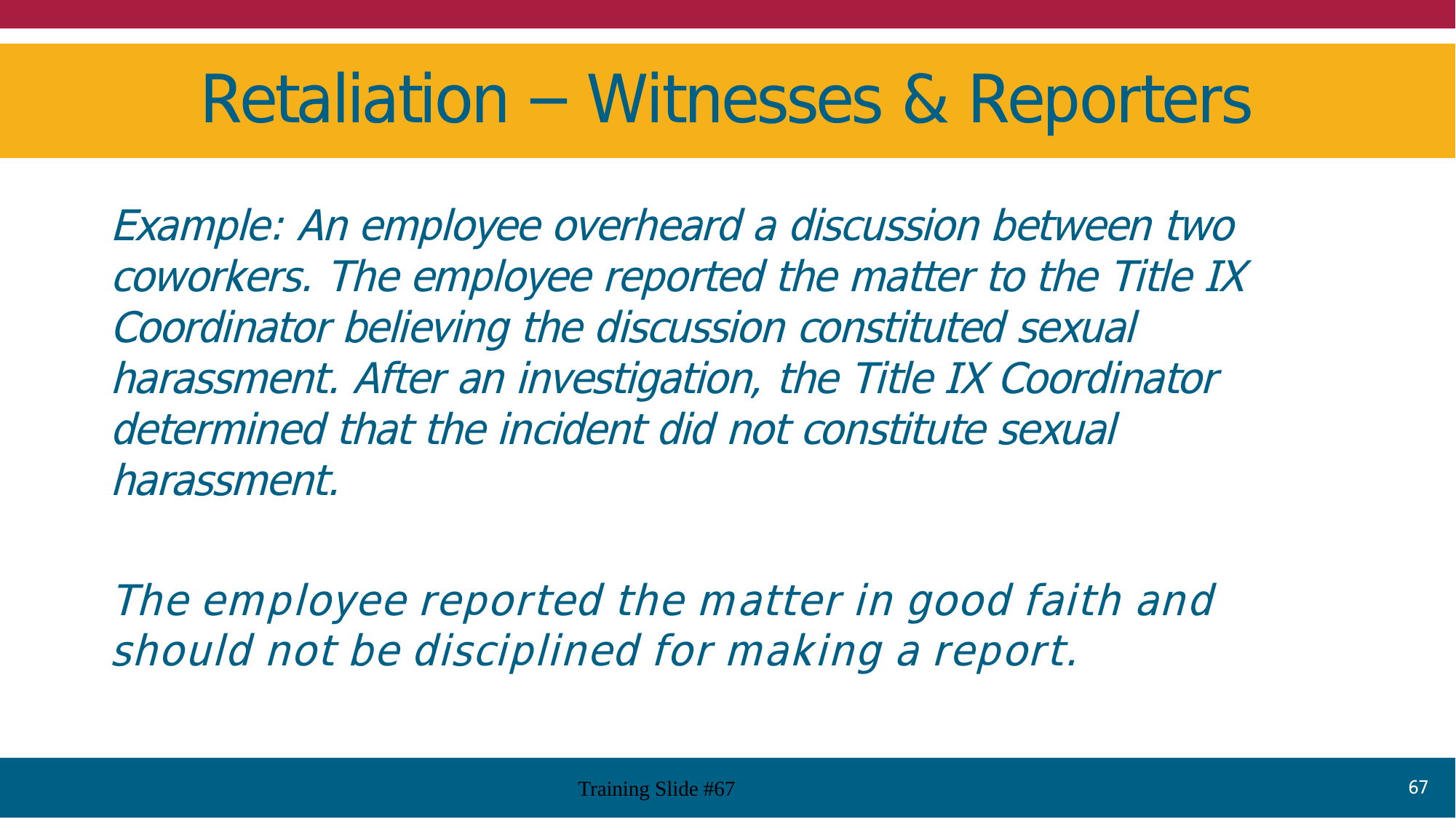

# Retaliation – Witnesses & Reporters
Example: An employee overheard a discussion between two coworkers. The employee reported the matter to the Title IX Coordinator believing the discussion constituted sexual harassment. After an investigation, the Title IX Coordinator determined that the incident did not constitute sexual harassment.

The employee reported the matter in good faith and should not be disciplined for making a report.

67
Training Slide #67